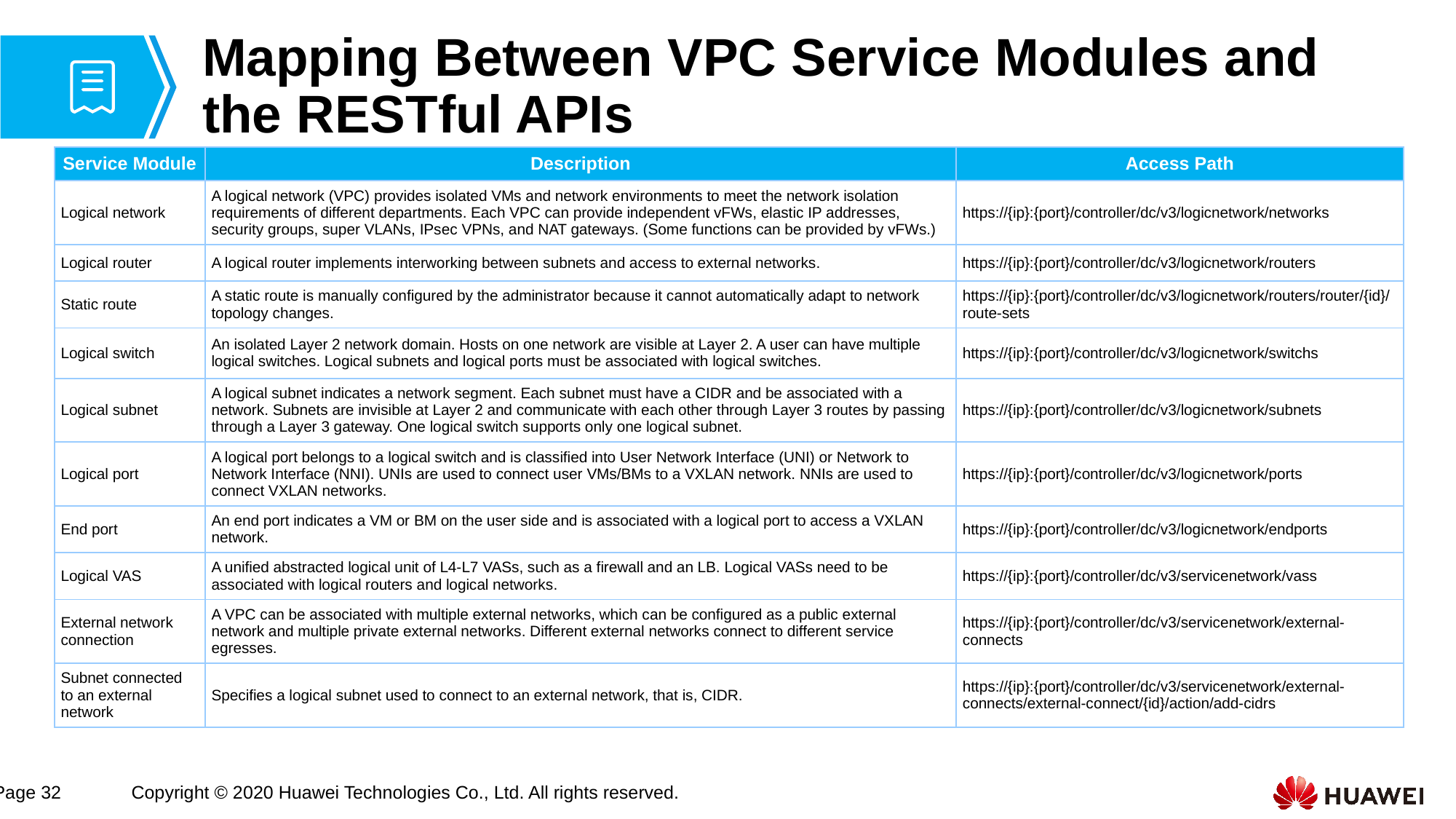

# Mapping Between VPC Service Modules and the RESTful APIs
| Service Module | Description | Access Path |
| --- | --- | --- |
| Logical network | A logical network (VPC) provides isolated VMs and network environments to meet the network isolation requirements of different departments. Each VPC can provide independent vFWs, elastic IP addresses, security groups, super VLANs, IPsec VPNs, and NAT gateways. (Some functions can be provided by vFWs.) | https://{ip}:{port}/controller/dc/v3/logicnetwork/networks |
| Logical router | A logical router implements interworking between subnets and access to external networks. | https://{ip}:{port}/controller/dc/v3/logicnetwork/routers |
| Static route | A static route is manually configured by the administrator because it cannot automatically adapt to network topology changes. | https://{ip}:{port}/controller/dc/v3/logicnetwork/routers/router/{id}/route-sets |
| Logical switch | An isolated Layer 2 network domain. Hosts on one network are visible at Layer 2. A user can have multiple logical switches. Logical subnets and logical ports must be associated with logical switches. | https://{ip}:{port}/controller/dc/v3/logicnetwork/switchs |
| Logical subnet | A logical subnet indicates a network segment. Each subnet must have a CIDR and be associated with a network. Subnets are invisible at Layer 2 and communicate with each other through Layer 3 routes by passing through a Layer 3 gateway. One logical switch supports only one logical subnet. | https://{ip}:{port}/controller/dc/v3/logicnetwork/subnets |
| Logical port | A logical port belongs to a logical switch and is classified into User Network Interface (UNI) or Network to Network Interface (NNI). UNIs are used to connect user VMs/BMs to a VXLAN network. NNIs are used to connect VXLAN networks. | https://{ip}:{port}/controller/dc/v3/logicnetwork/ports |
| End port | An end port indicates a VM or BM on the user side and is associated with a logical port to access a VXLAN network. | https://{ip}:{port}/controller/dc/v3/logicnetwork/endports |
| Logical VAS | A unified abstracted logical unit of L4-L7 VASs, such as a firewall and an LB. Logical VASs need to be associated with logical routers and logical networks. | https://{ip}:{port}/controller/dc/v3/servicenetwork/vass |
| External network connection | A VPC can be associated with multiple external networks, which can be configured as a public external network and multiple private external networks. Different external networks connect to different service egresses. | https://{ip}:{port}/controller/dc/v3/servicenetwork/external-connects |
| Subnet connected to an external network | Specifies a logical subnet used to connect to an external network, that is, CIDR. | https://{ip}:{port}/controller/dc/v3/servicenetwork/external-connects/external-connect/{id}/action/add-cidrs |